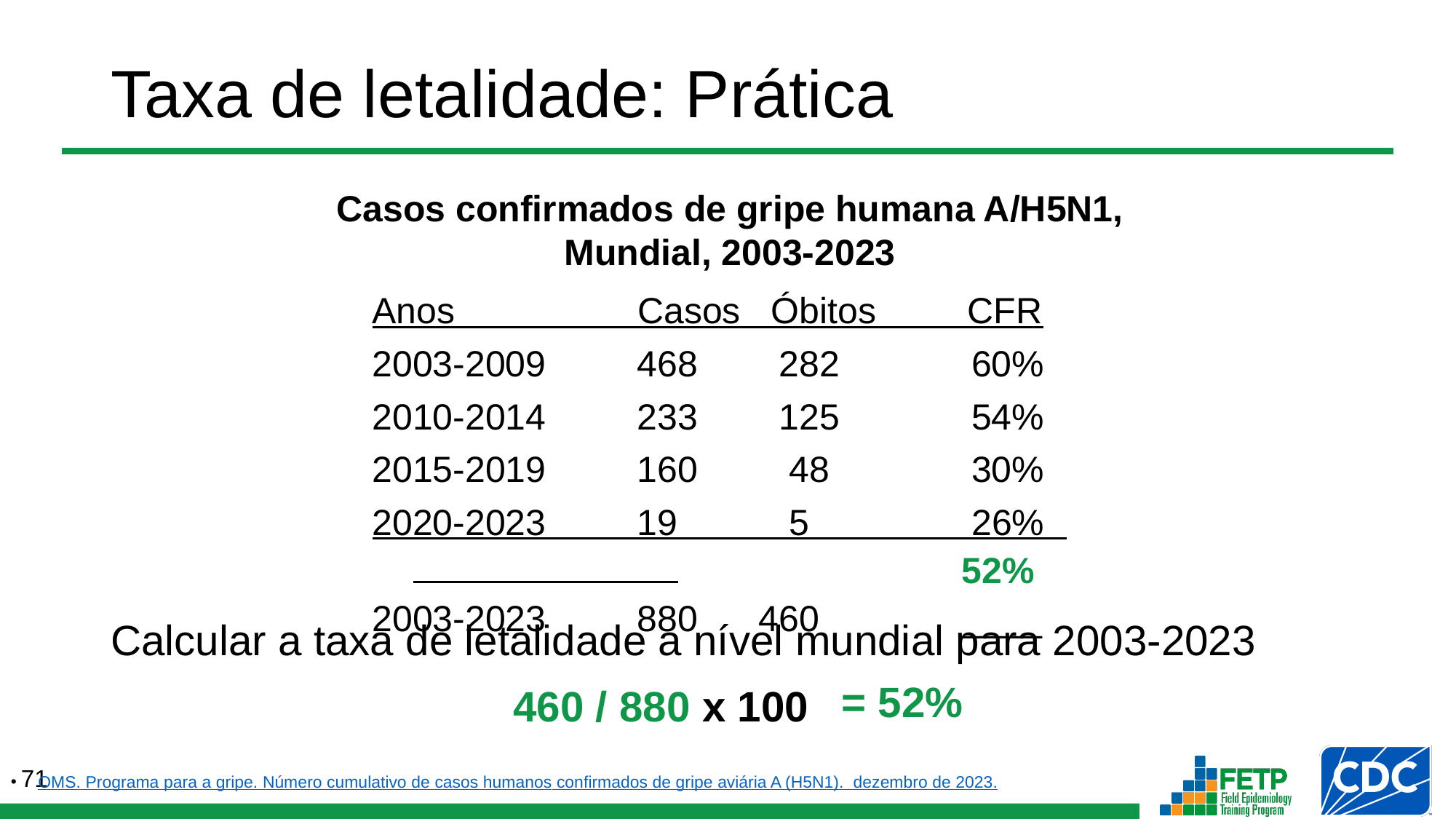

# Taxa de letalidade: Prática
Casos confirmados de gripe humana A/H5N1,
Mundial, 2003-2023
Anos                  Casos   Óbitos         CFR
2003-2009         468        282             60%
2010-2014         233        125             54%
2015-2019         160         48              30%
2020-2023         19           5                26%
2003-2023         880      460              ____

52%
Calcular a taxa de letalidade a nível mundial para 2003-2023
460 / 880 x 100 = 52%

= 52%

OMS. Programa para a gripe. Número cumulativo de casos humanos confirmados de gripe aviária A (H5N1).  dezembro de 2023.